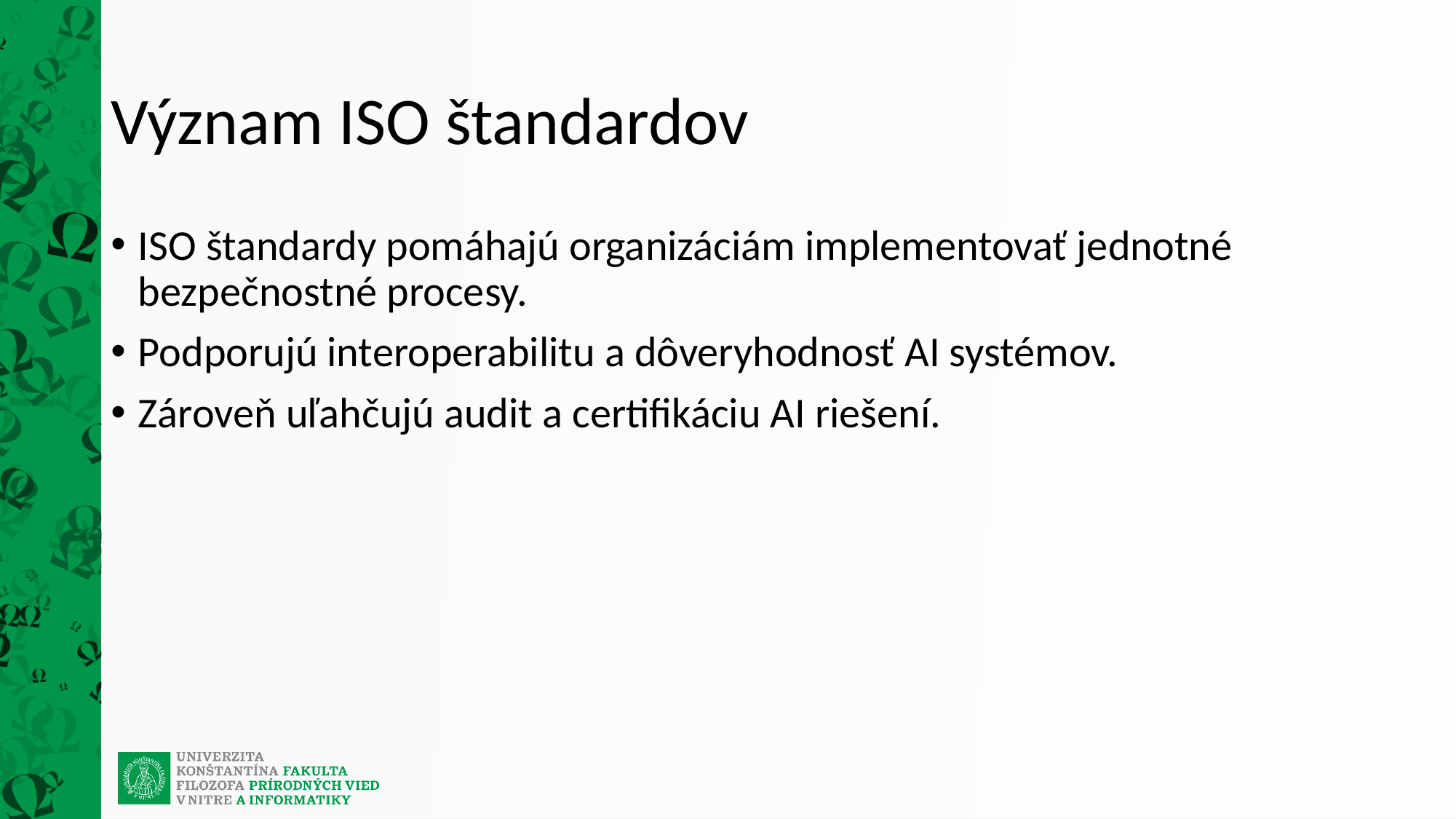

# Význam ISO štandardov
ISO štandardy pomáhajú organizáciám implementovať jednotné bezpečnostné procesy.
Podporujú interoperabilitu a dôveryhodnosť AI systémov.
Zároveň uľahčujú audit a certifikáciu AI riešení.